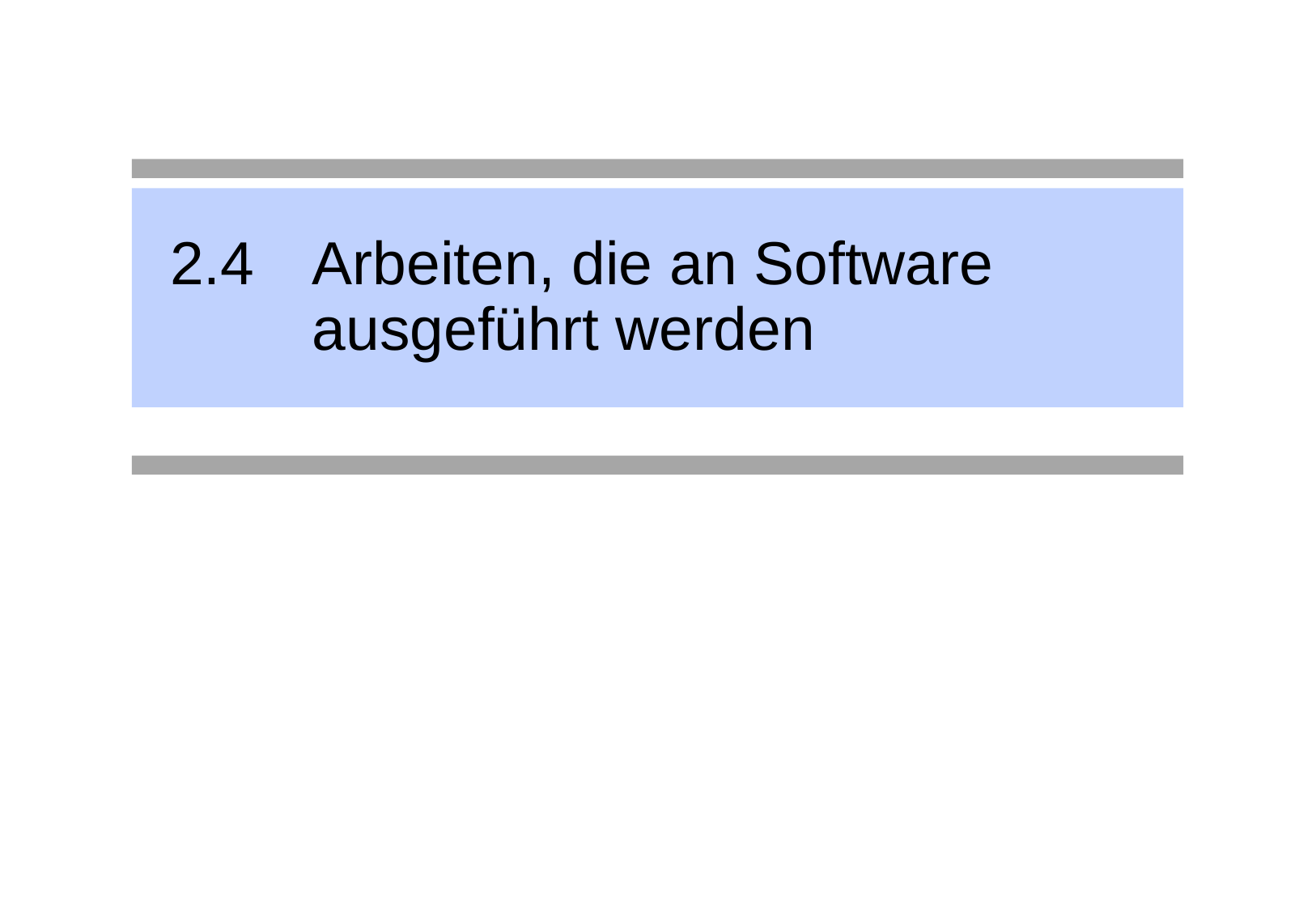

# 2.4	Arbeiten, die an Software ausgeführt werden